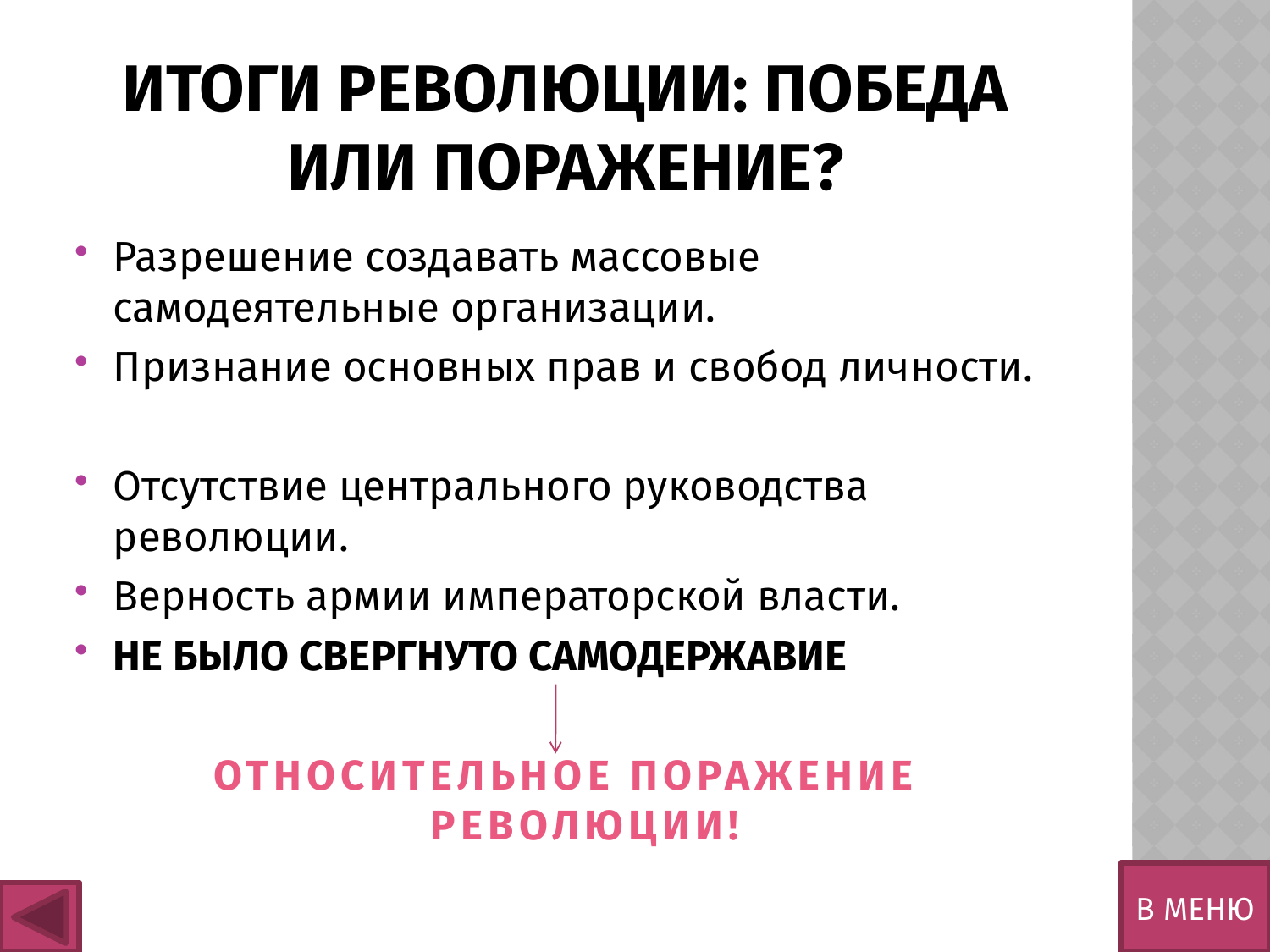

# Итоги Революции: Победа или Поражение?
Разрешение создавать массовые самодеятельные организации.
Признание основных прав и свобод личности.

Отсутствие центрального руководства революции.
Верность армии императорской власти.
НЕ БЫЛО СВЕРГНУТО САМОДЕРЖАВИЕ

ОТНОСИТЕЛЬНОЕ ПОРАЖЕНИЕ РЕВОЛЮЦИИ!

В МЕНЮ